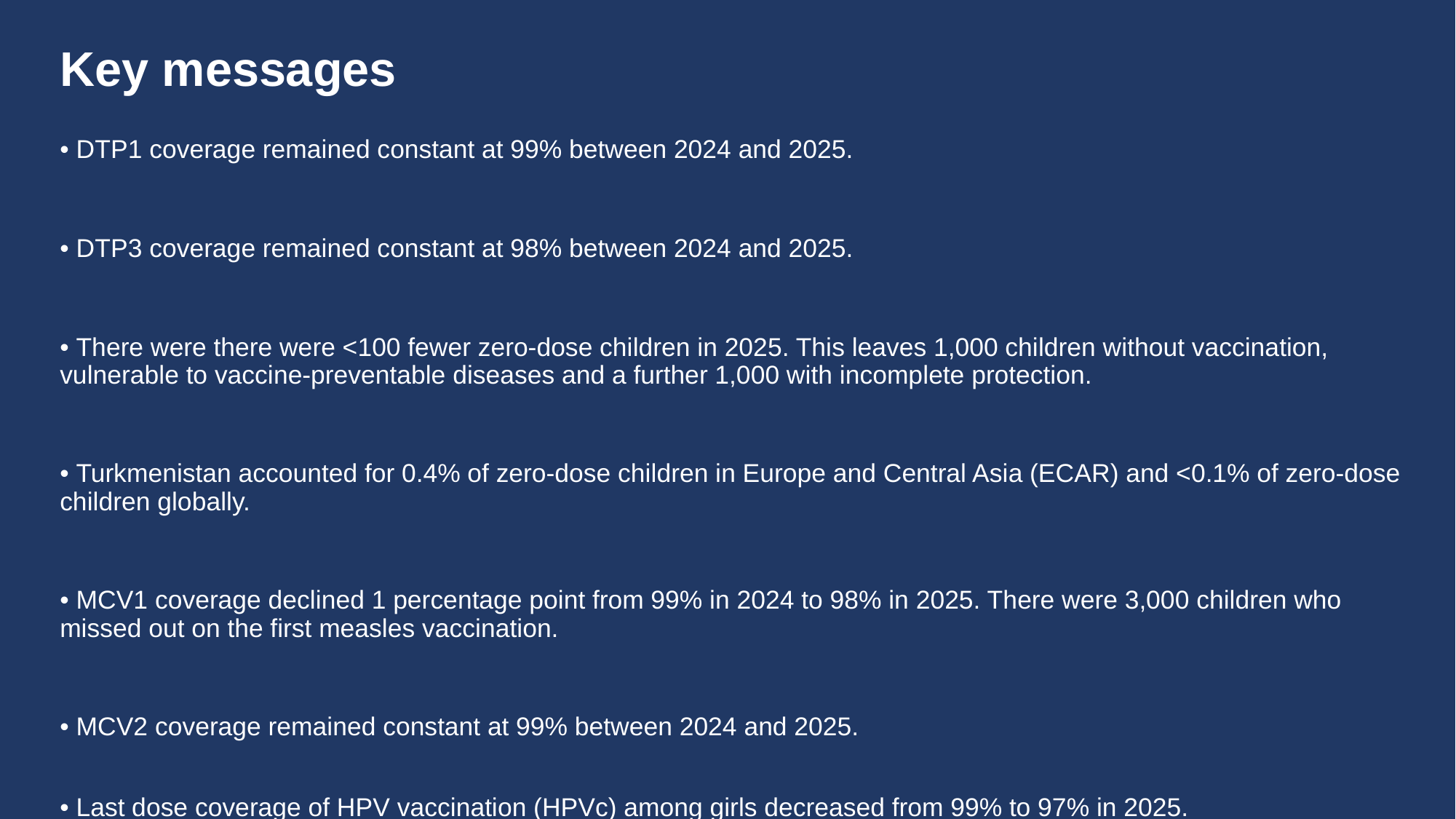

# Key messages
• DTP1 coverage remained constant at 99% between 2024 and 2025.

• DTP3 coverage remained constant at 98% between 2024 and 2025.

• There were there were <100 fewer zero-dose children in 2025. This leaves 1,000 children without vaccination, vulnerable to vaccine-preventable diseases and a further 1,000 with incomplete protection.

• Turkmenistan accounted for 0.4% of zero-dose children in Europe and Central Asia (ECAR) and <0.1% of zero-dose children globally.

• MCV1 coverage declined 1 percentage point from 99% in 2024 to 98% in 2025. There were 3,000 children who missed out on the first measles vaccination.

• MCV2 coverage remained constant at 99% between 2024 and 2025.

• Last dose coverage of HPV vaccination (HPVc) among girls decreased from 99% to 97% in 2025.